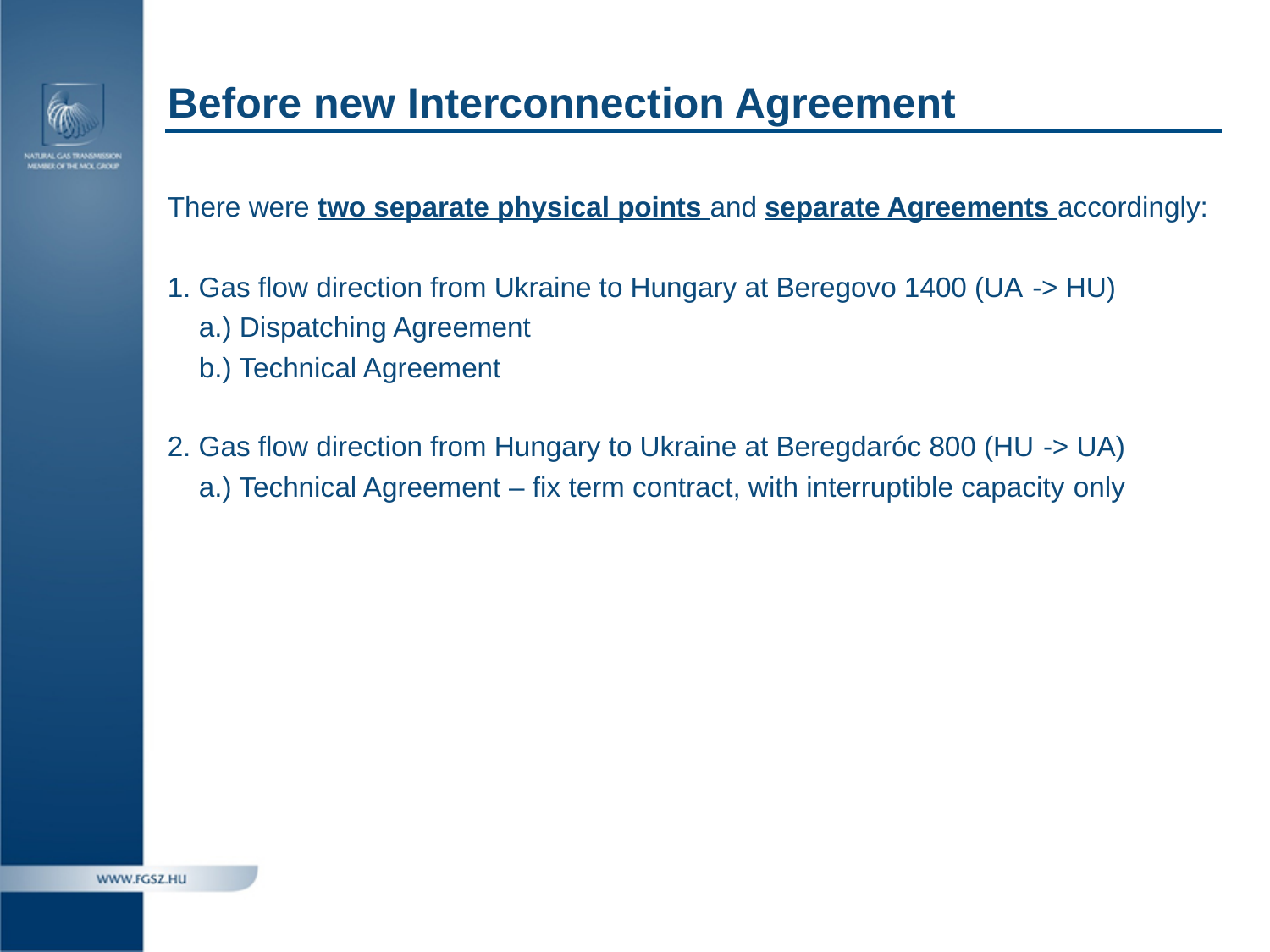

# Before new Interconnection Agreement
There were two separate physical points and separate Agreements accordingly:

1. Gas flow direction from Ukraine to Hungary at Beregovo 1400 (UA -> HU)
    a.) Dispatching Agreement
    b.) Technical Agreement

2. Gas flow direction from Hungary to Ukraine at Beregdaróc 800 (HU -> UA)
    a.) Technical Agreement – fix term contract, with interruptible capacity only